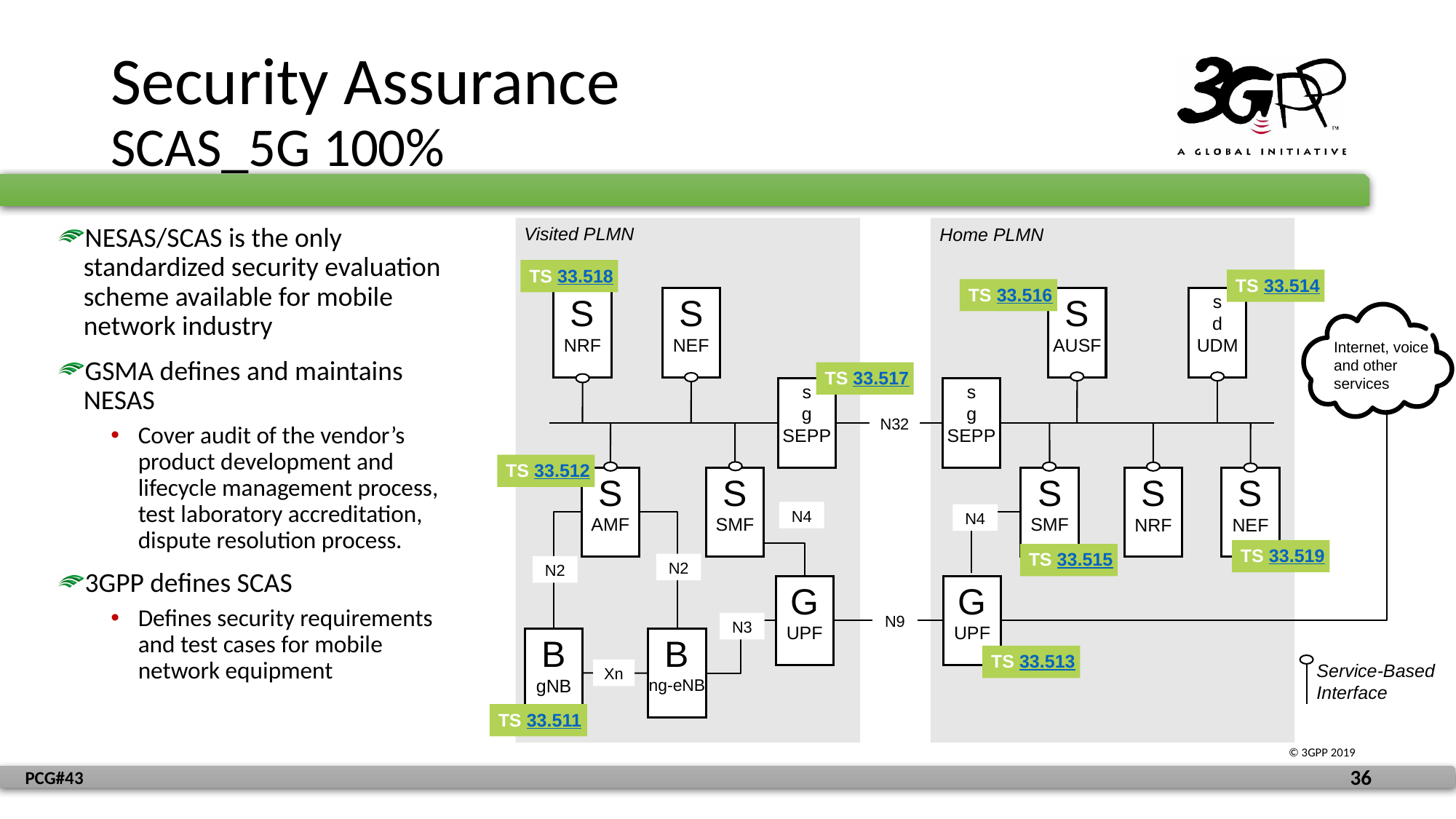

# Security Assurance SCAS_5G 100%
NESAS/SCAS is the only standardized security evaluation scheme available for mobile network industry
GSMA defines and maintains NESAS
Cover audit of the vendor’s product development and lifecycle management process, test laboratory accreditation, dispute resolution process.
3GPP defines SCAS
Defines security requirements and test cases for mobile network equipment

Visited PLMN
Home PLMN
TS 33.518
TS 33.514
TS 33.516
S
NRF

S
NEF

S
AUSF

s
d
UDM

Internet, voice and other services
TS 33.517

s
g
SEPP
s
g
SEPP
N32
TS 33.512

S
AMF

S
SMF

S
SMF

S
NRF

S
NEF

N4
N4
TS 33.519
TS 33.515
N2
N2
G
UPF
G
UPF
N9
N3
B
gNB
B
ng-eNB
TS 33.513

Service-Based Interface
Xn
TS 33.511